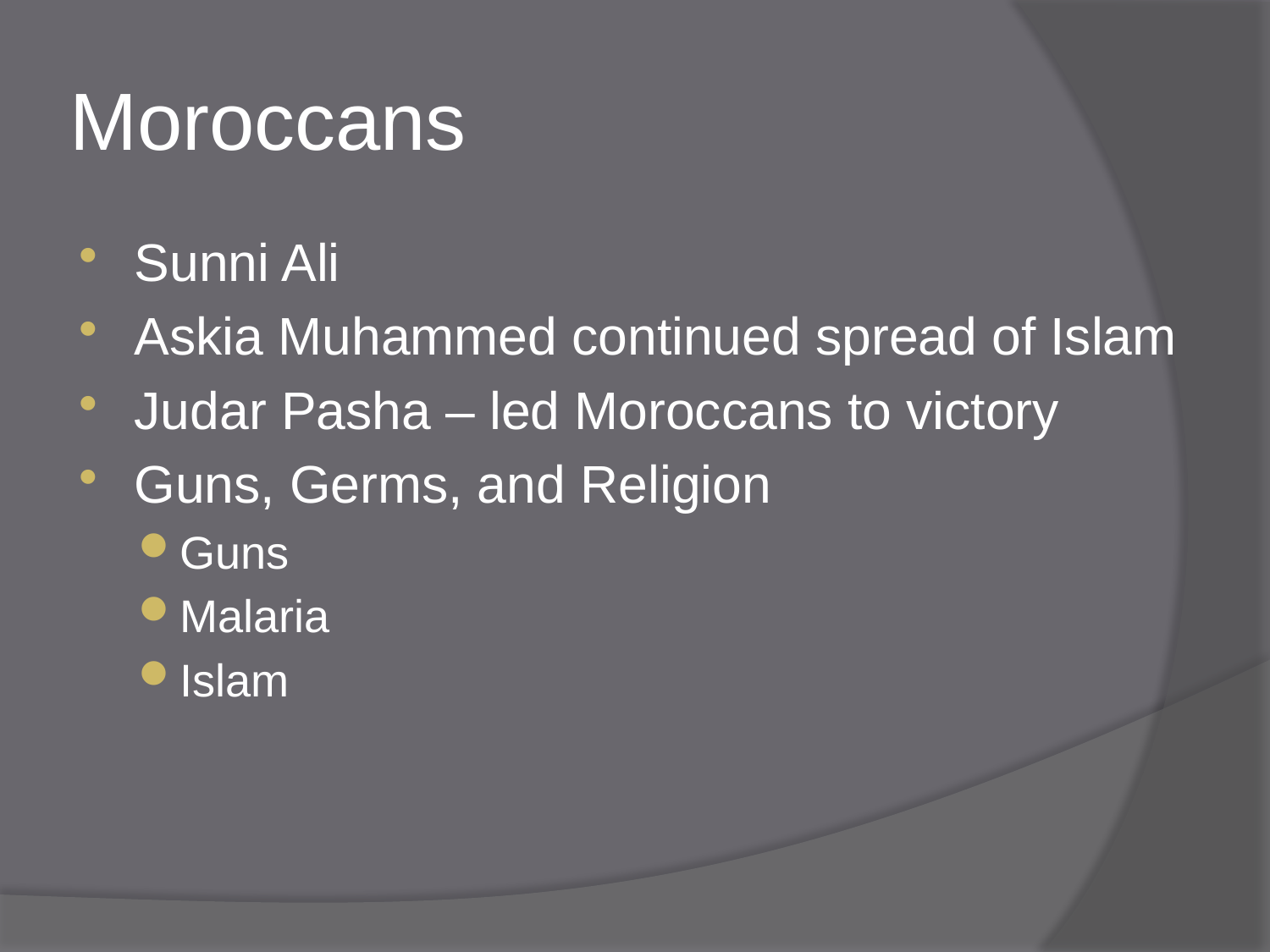

# Moroccans
Sunni Ali
Askia Muhammed continued spread of Islam
Judar Pasha – led Moroccans to victory
Guns, Germs, and Religion
Guns
Malaria
Islam